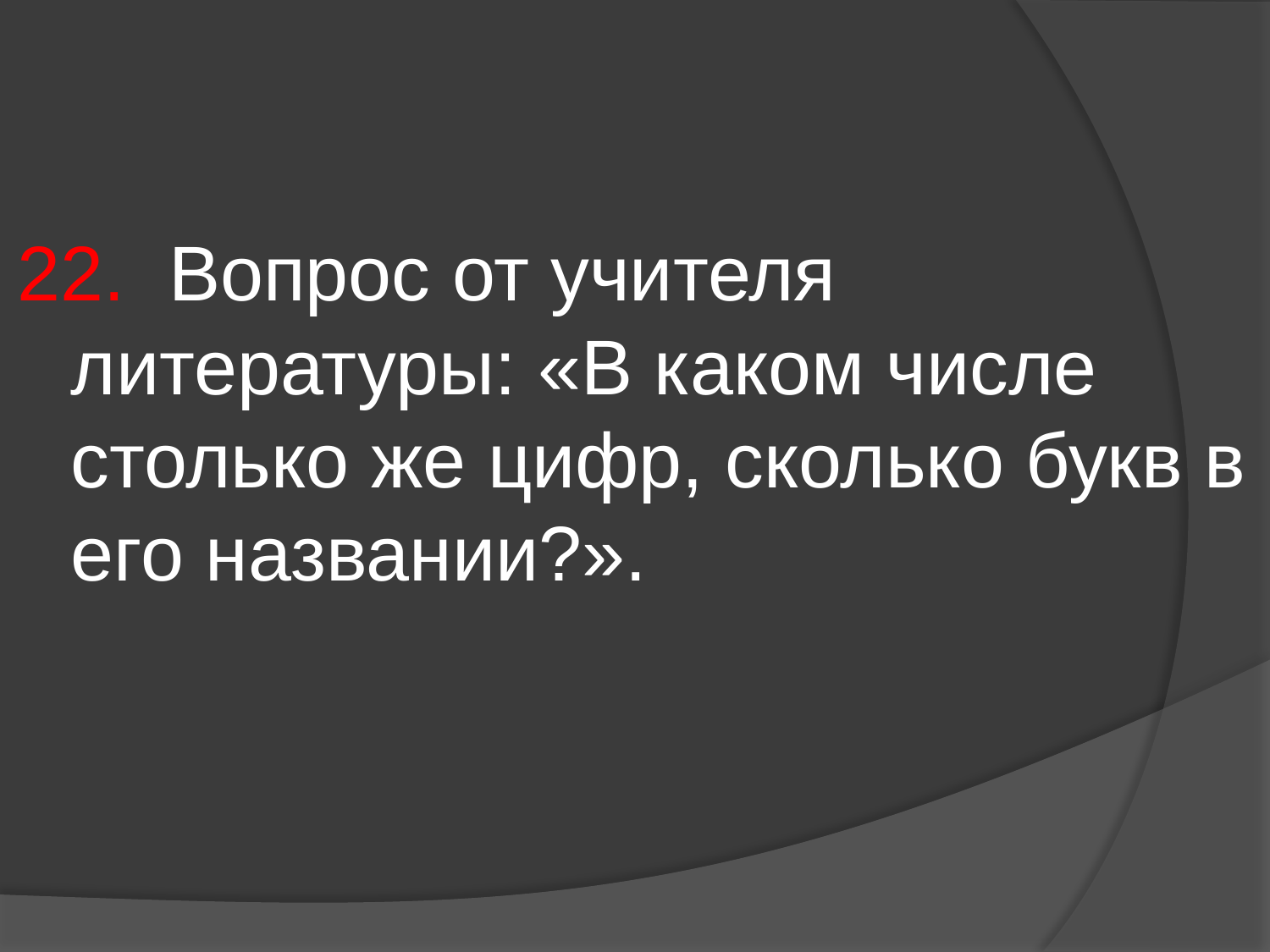

22.  Вопрос от учителя литературы: «В каком числе столько же цифр, сколько букв в его названии?».